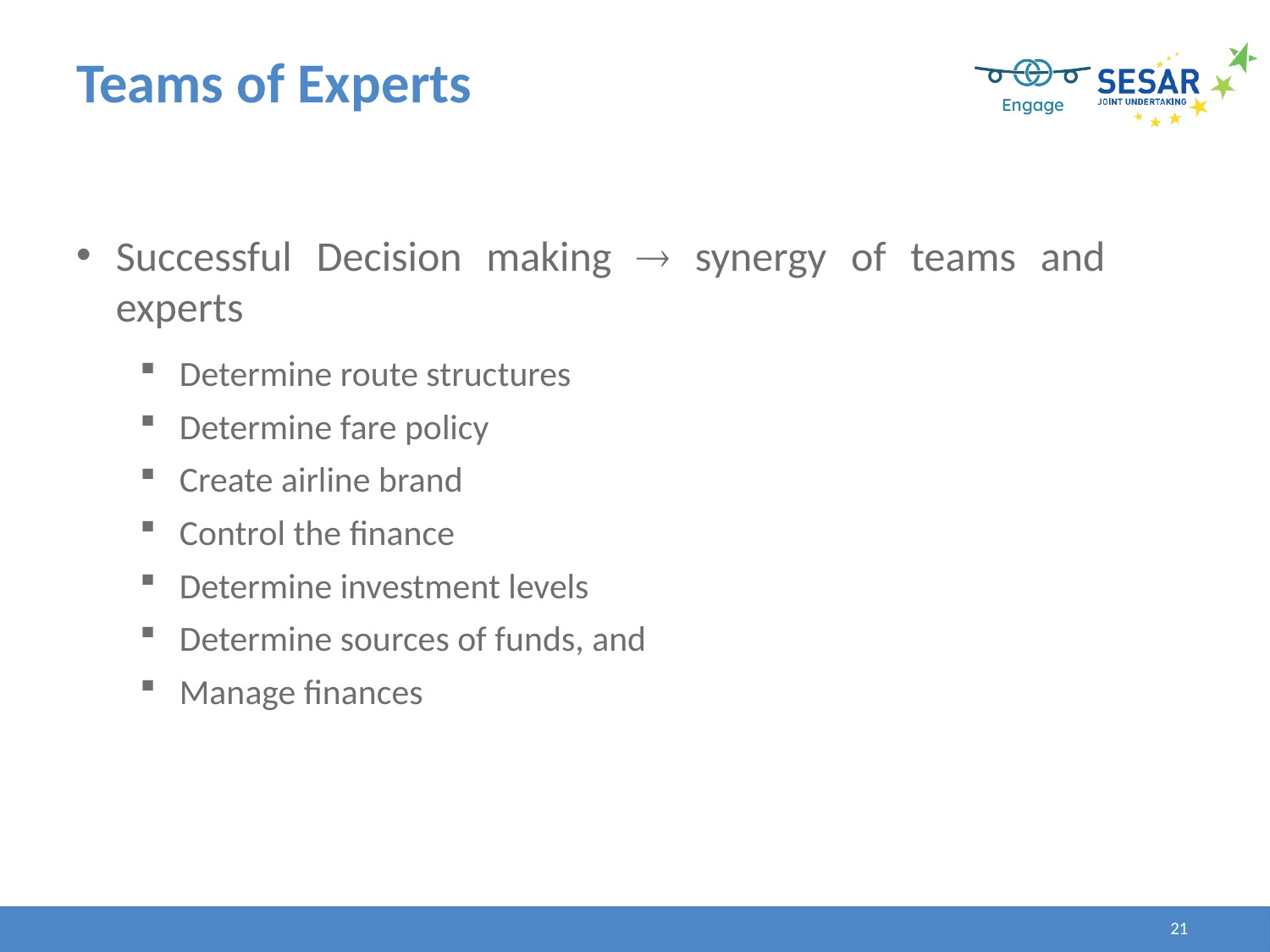

# Teams of Experts
Successful Decision making → synergy of teams and experts
Determine route structures
Determine fare policy
Create airline brand
Control the finance
Determine investment levels
Determine sources of funds, and
Manage finances

21